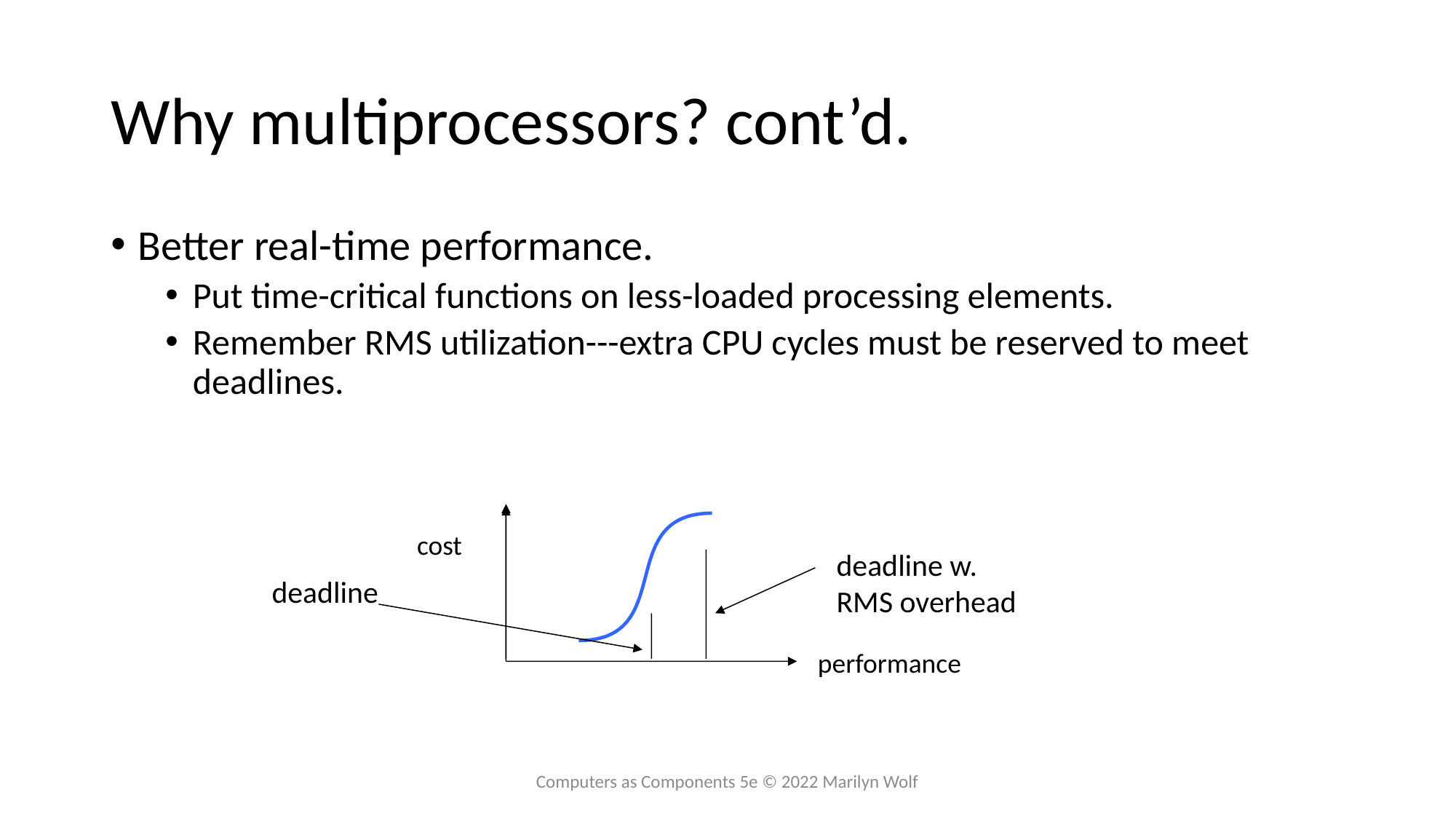

# Why multiprocessors? cont’d.
Better real-time performance.
Put time-critical functions on less-loaded processing elements.
Remember RMS utilization---extra CPU cycles must be reserved to meet deadlines.

cost
deadline w.
RMS overhead

deadline

performance

Computers as Components 5e © 2022 Marilyn Wolf